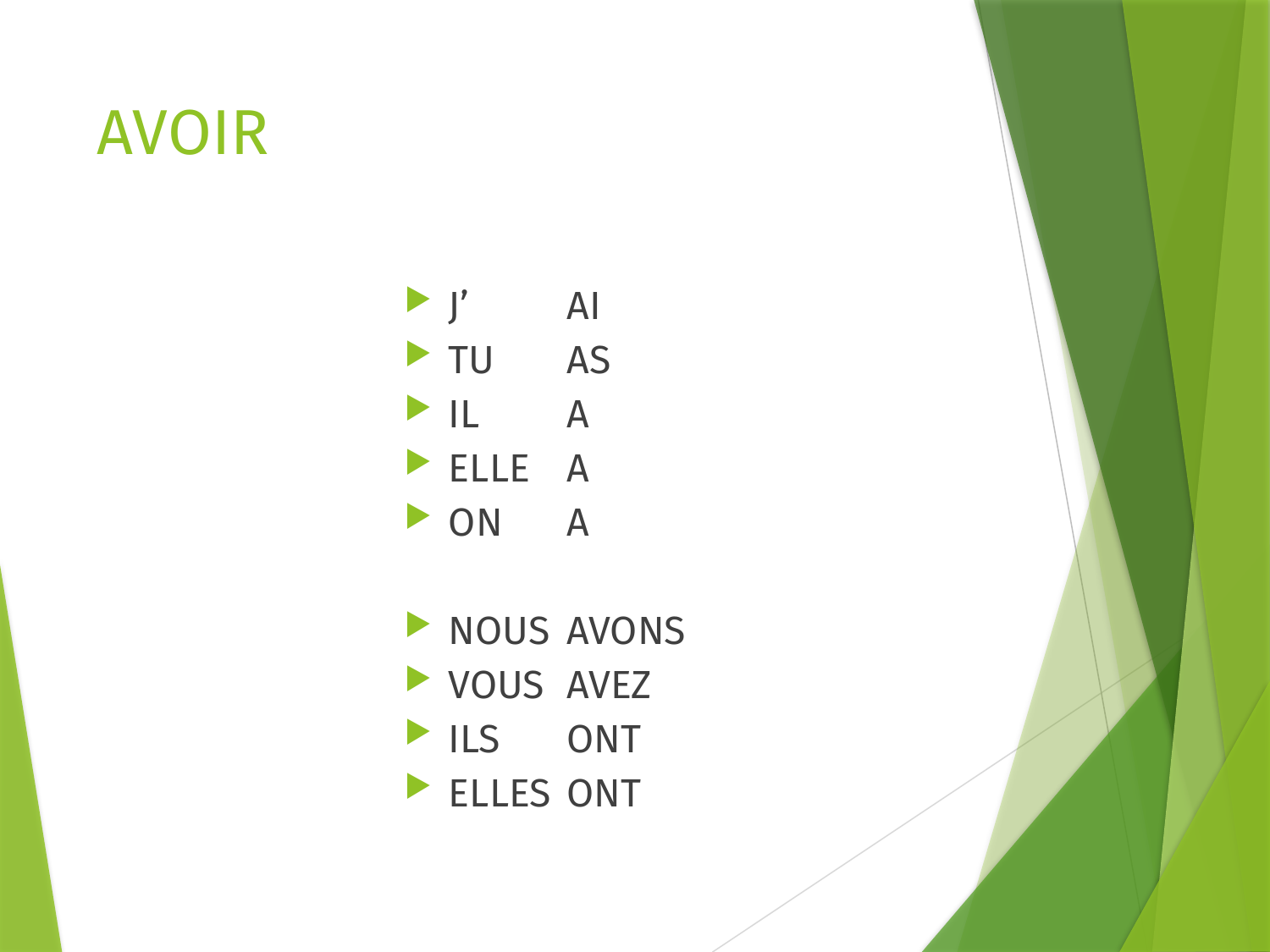

# AVOIR

J’		AI
TU		AS
IL		A
ELLE	A
ON		A

NOUS	AVONS
VOUS	AVEZ
ILS		ONT
ELLES	ONT